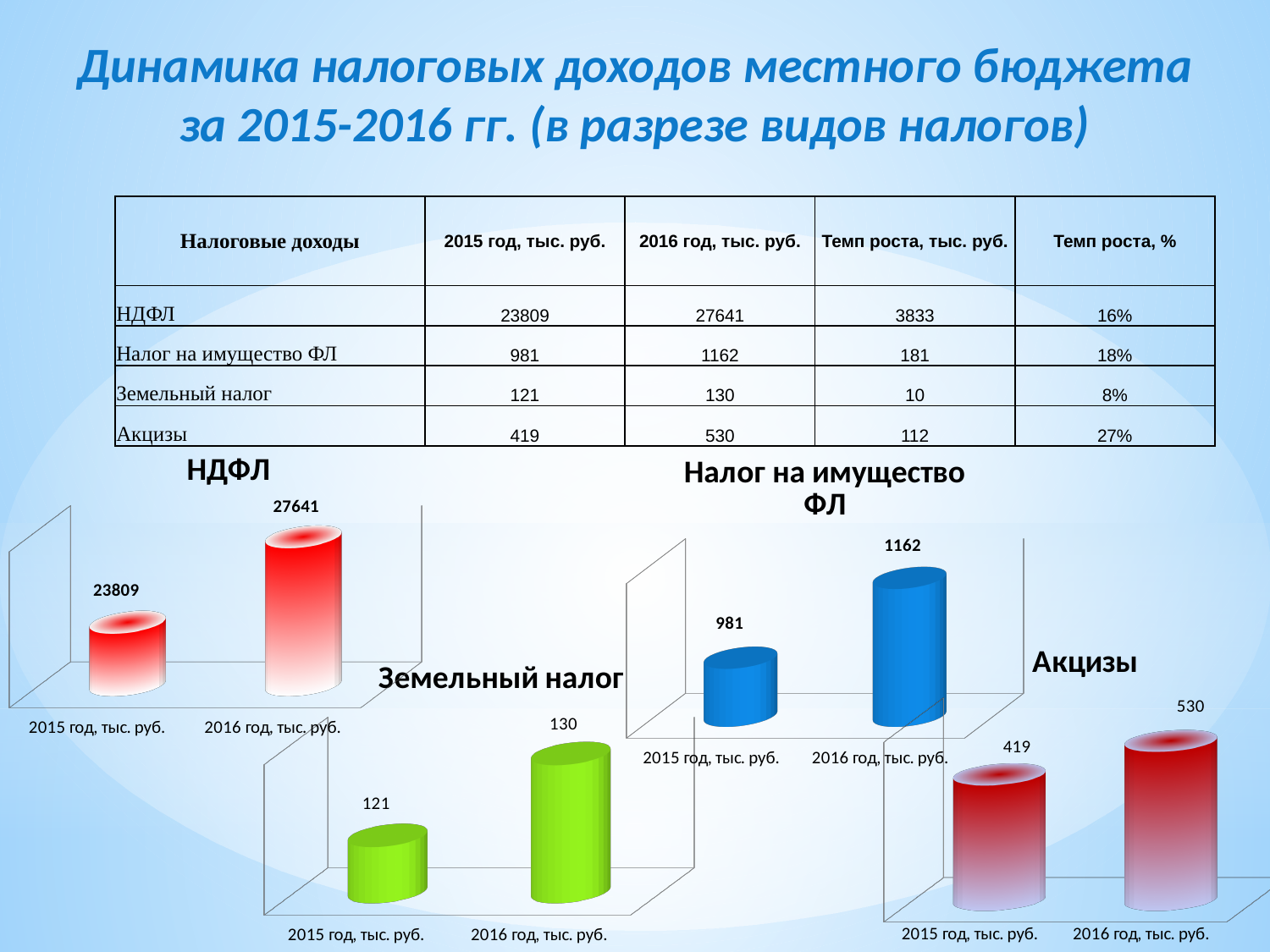

Динамика налоговых доходов местного бюджета
за 2015-2016 гг. (в разрезе видов налогов)
| Налоговые доходы | 2015 год, тыс. руб. | 2016 год, тыс. руб. | Темп роста, тыс. руб. | Темп роста, % |
| --- | --- | --- | --- | --- |
| НДФЛ | 23809 | 27641 | 3833 | 16% |
| Налог на имущество ФЛ | 981 | 1162 | 181 | 18% |
| Земельный налог | 121 | 130 | 10 | 8% |
| Акцизы | 419 | 530 | 112 | 27% |

[unsupported chart]

[unsupported chart]

[unsupported chart]

[unsupported chart]